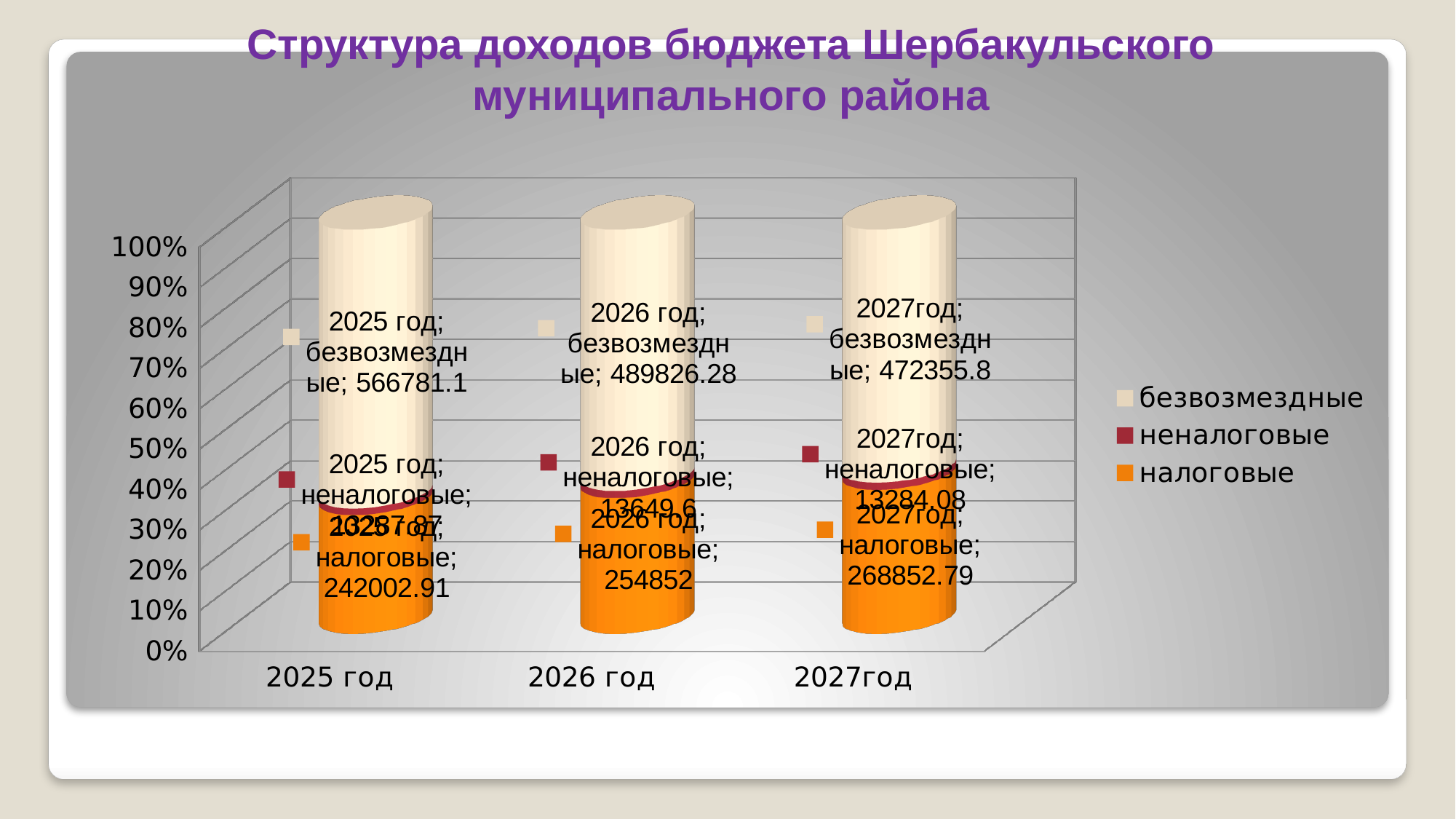

# Структура доходов бюджета Шербакульского муниципального района

[unsupported chart]